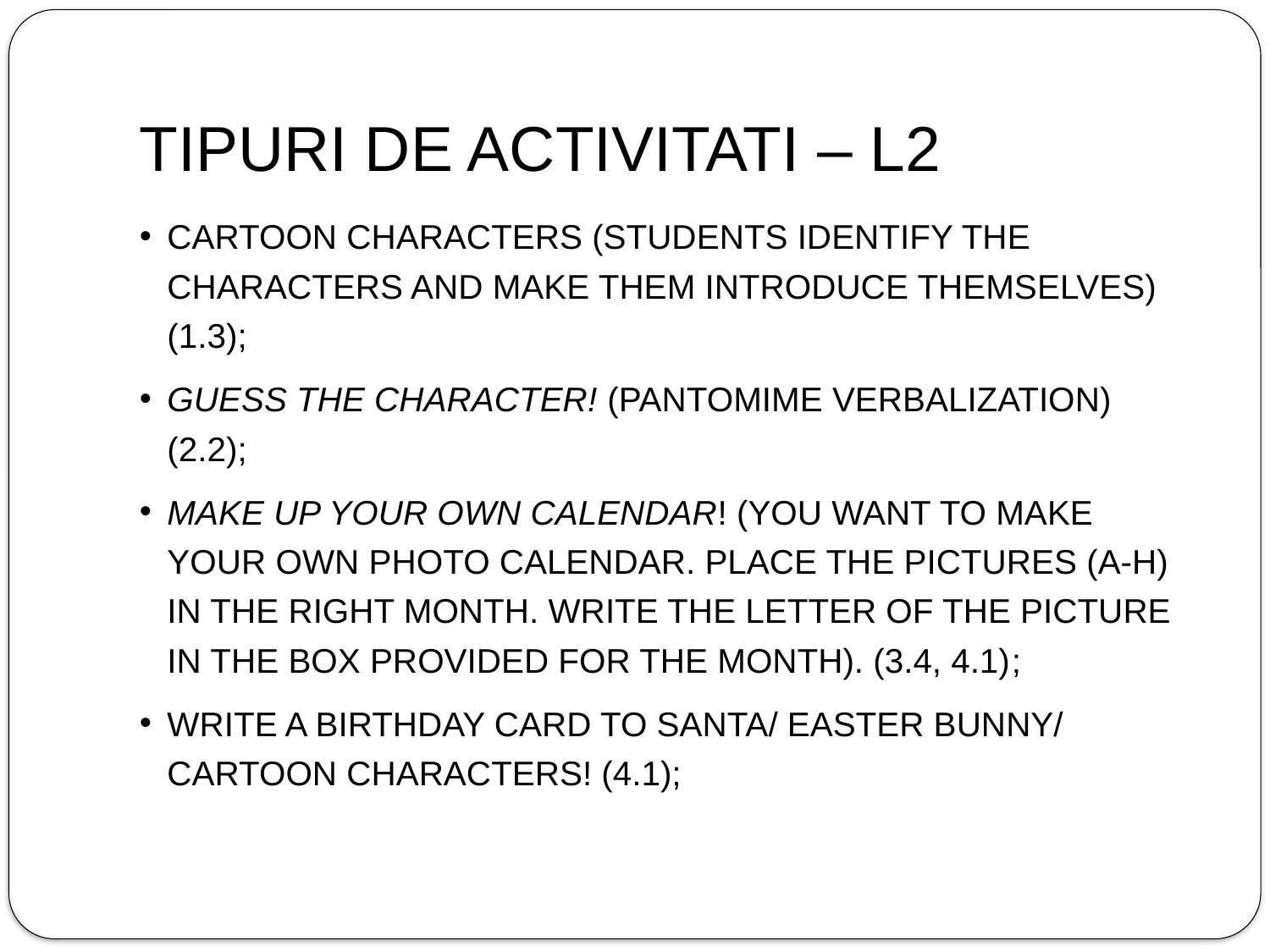

# Tipuri de activitati – l2
Cartoon characters (Students identify the characters and make them introduce themselves) (1.3);
Guess the character! (Pantomime verbalization) (2.2);
Make up your own calendar! (You want to make your own photo calendar. Place the pictures (A-H) in the right month. Write the letter of the picture in the box provided for the month). (3.4, 4.1);
Write a birthday card to Santa/ Easter Bunny/ cartoon characters! (4.1);